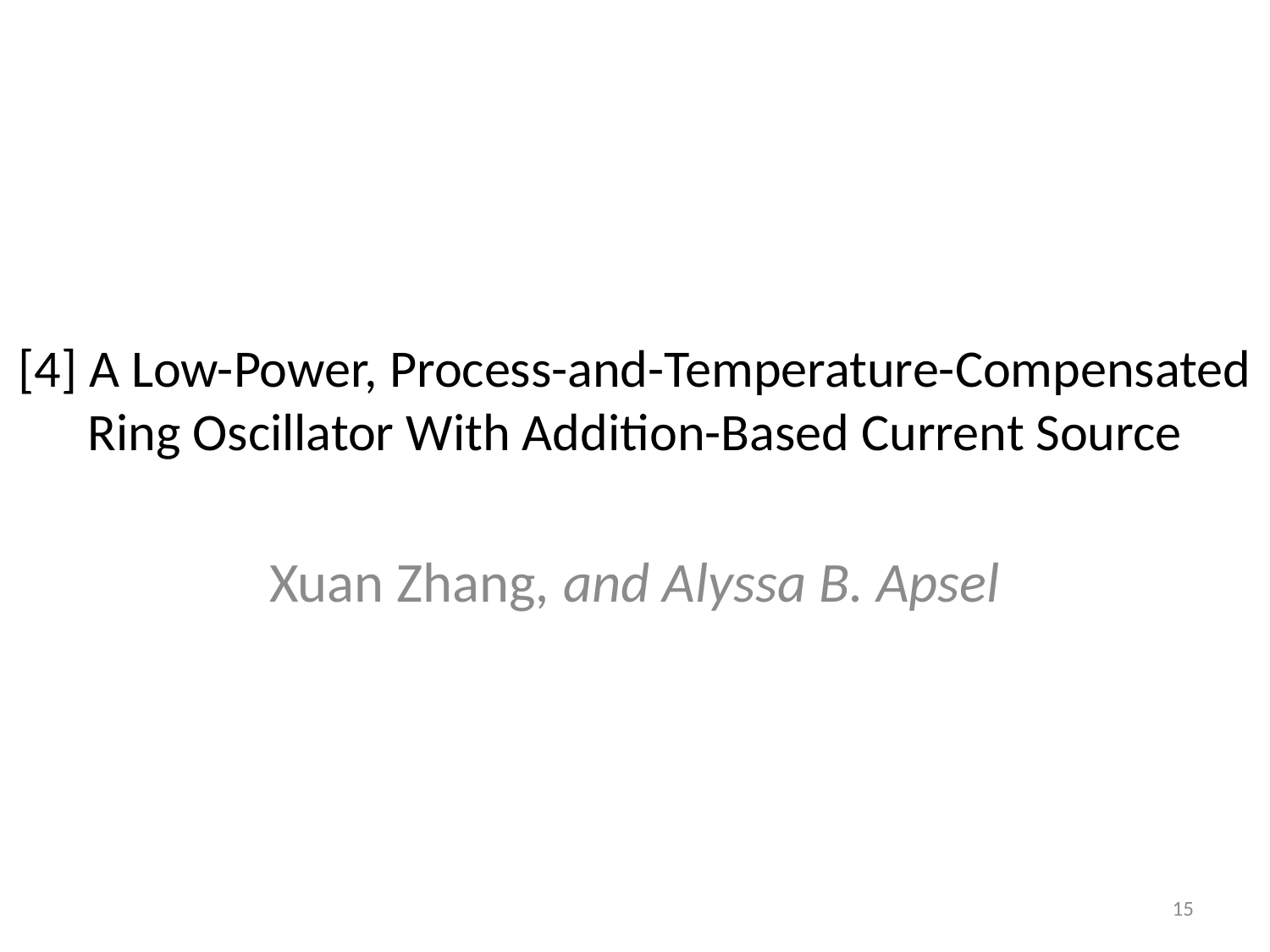

# [4] A Low-Power, Process-and-Temperature-Compensated Ring Oscillator With Addition-Based Current Source
Xuan Zhang, and Alyssa B. Apsel
15